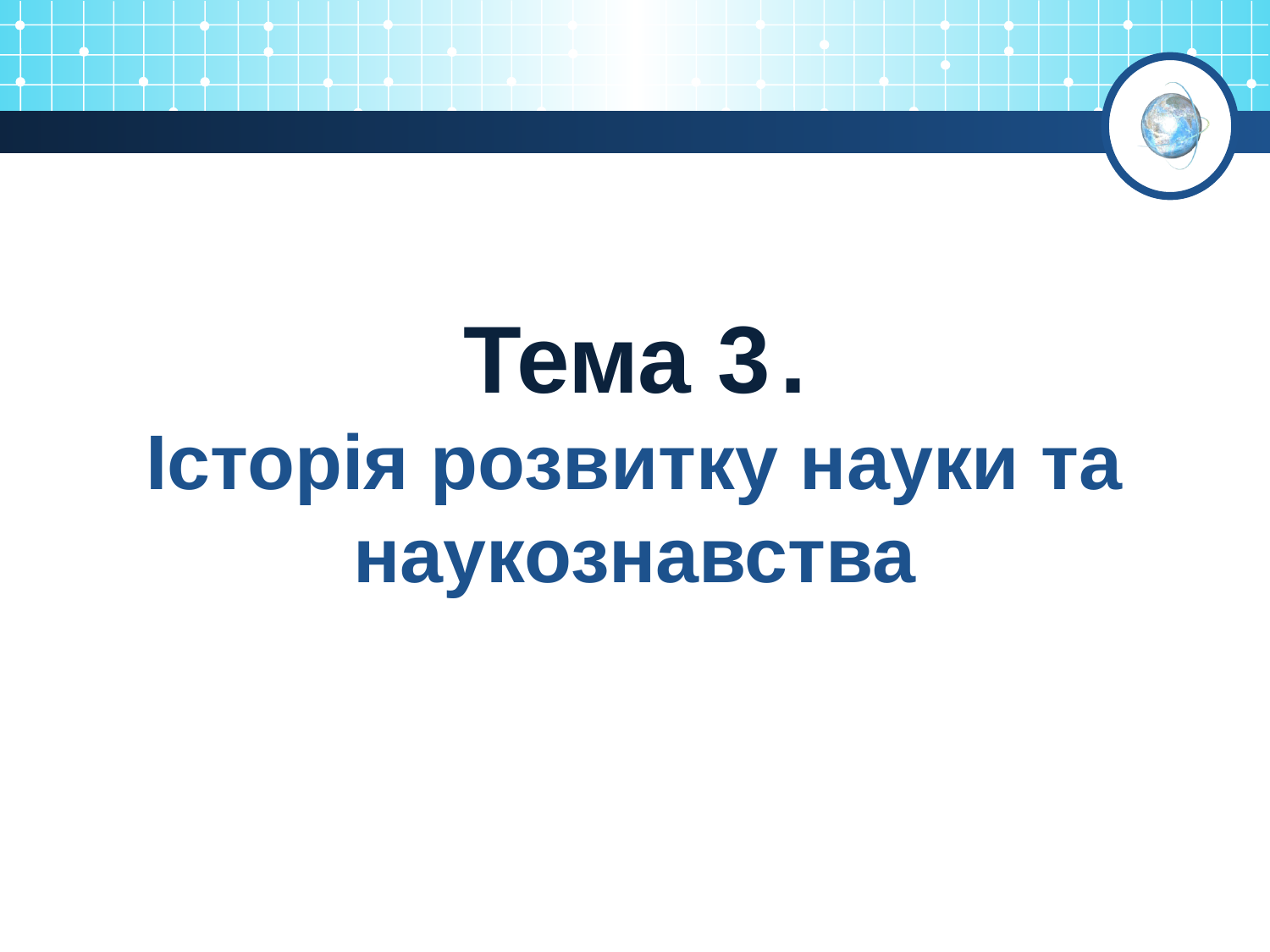

# Тема 3. Історія розвитку науки та наукознавства